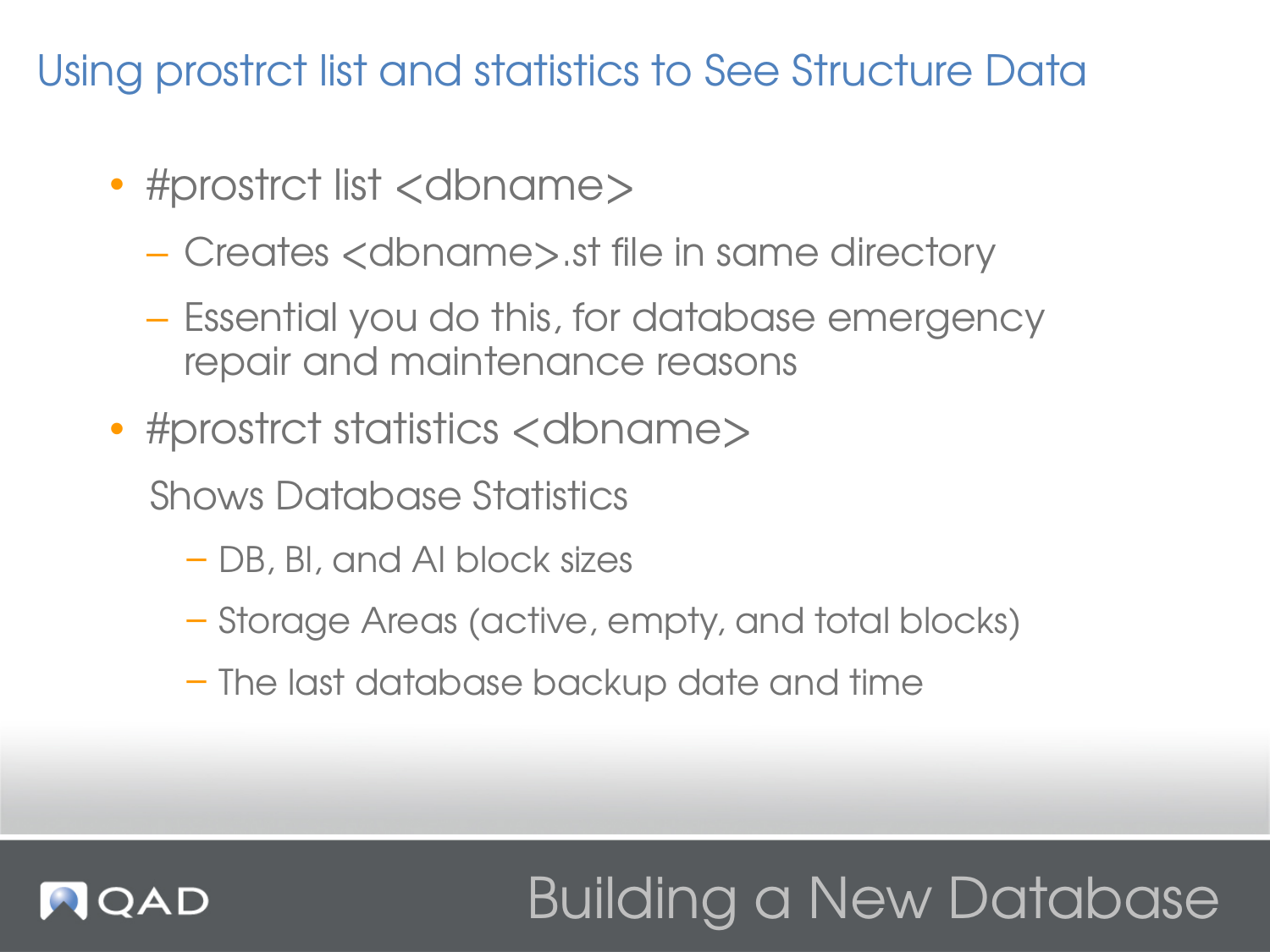

Using prostrct list and statistics to See Structure Data
#prostrct list <dbname>
Creates <dbname>.st file in same directory
Essential you do this, for database emergency repair and maintenance reasons
#prostrct statistics <dbname>
Shows Database Statistics
 DB, BI, and AI block sizes
 Storage Areas (active, empty, and total blocks)
 The last database backup date and time

# Building a New Database